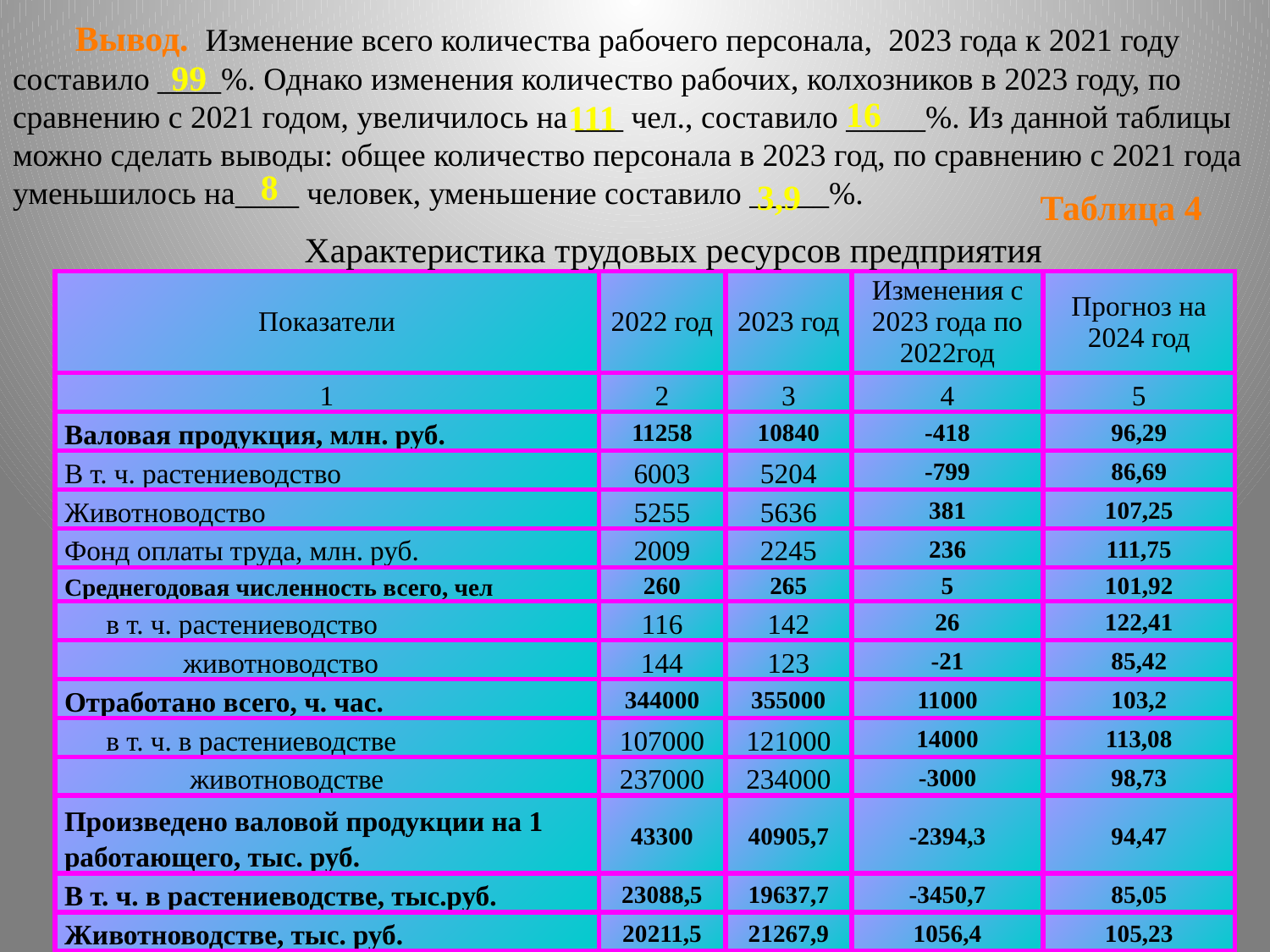

Вывод.  Изменение всего количества рабочего персонала,  2023 года к 2021 году составило ____%. Однако изменения количество рабочих, колхозников в 2023 году, по сравнению с 2021 годом, увеличилось на ___ чел., составило _____%. Из данной таблицы можно сделать выводы: общее количество персонала в 2023 год, по сравнению с 2021 года уменьшилось на____ человек, уменьшение составило _____%.
99
16
111
8
3,9
     Таблица 4
Характеристика трудовых ресурсов предприятия
| Показатели | 2015 год | 2016 год | Изменения с 2015 года по 2016 год | Прогноз на 2017 год |
| --- | --- | --- | --- | --- |
| 1 | 2 | 3 | 4 | 5 |
| Валовая продукция, млн. руб. |  |  |  |  |
| В т. ч. растениеводство | 6003 | 5204 |  |  |
| Животноводство | 5255 | 5636 |  |  |
| Фонд оплаты труда, млн. руб. | 2009 | 2245 |  |  |
| Среднегодовая численность всего, чел |  |  |  |  |
| в т. ч. растениеводство | 116 | 142 |  |  |
| животноводство | 144 | 123 |  |  |
| Отработано всего, ч. час. |  |  |  |  |
| в т. ч. в растениеводстве | 107000 | 121000 |  |  |
| животноводстве | 237000 | 234000 |  |  |
| Произведено валовой продукции на 1 работающего, тыс. руб. |  |  |  |  |
| В т. ч. в растениеводстве, тыс.руб. |  |  |  |  |
| Показатели | 2022 год | 2023 год | Изменения с 2023 года по 2022год | Прогноз на 2024 год |
| --- | --- | --- | --- | --- |
| 1 | 2 | 3 | 4 | 5 |
| Валовая продукция, млн. руб. | 11258 | 10840 | -418 | 96,29 |
| В т. ч. растениеводство | 6003 | 5204 | -799 | 86,69 |
| Животноводство | 5255 | 5636 | 381 | 107,25 |
| Фонд оплаты труда, млн. руб. | 2009 | 2245 | 236 | 111,75 |
| Среднегодовая численность всего, чел | 260 | 265 | 5 | 101,92 |
| в т. ч. растениеводство | 116 | 142 | 26 | 122,41 |
| животноводство | 144 | 123 | -21 | 85,42 |
| Отработано всего, ч. час. | 344000 | 355000 | 11000 | 103,2 |
| в т. ч. в растениеводстве | 107000 | 121000 | 14000 | 113,08 |
| животноводстве | 237000 | 234000 | -3000 | 98,73 |
| Произведено валовой продукции на 1 работающего, тыс. руб. | 43300 | 40905,7 | -2394,3 | 94,47 |
| В т. ч. в растениеводстве, тыс.руб. | 23088,5 | 19637,7 | -3450,7 | 85,05 |
| Животноводстве, тыс. руб. | 20211,5 | 21267,9 | 1056,4 | 105,23 |